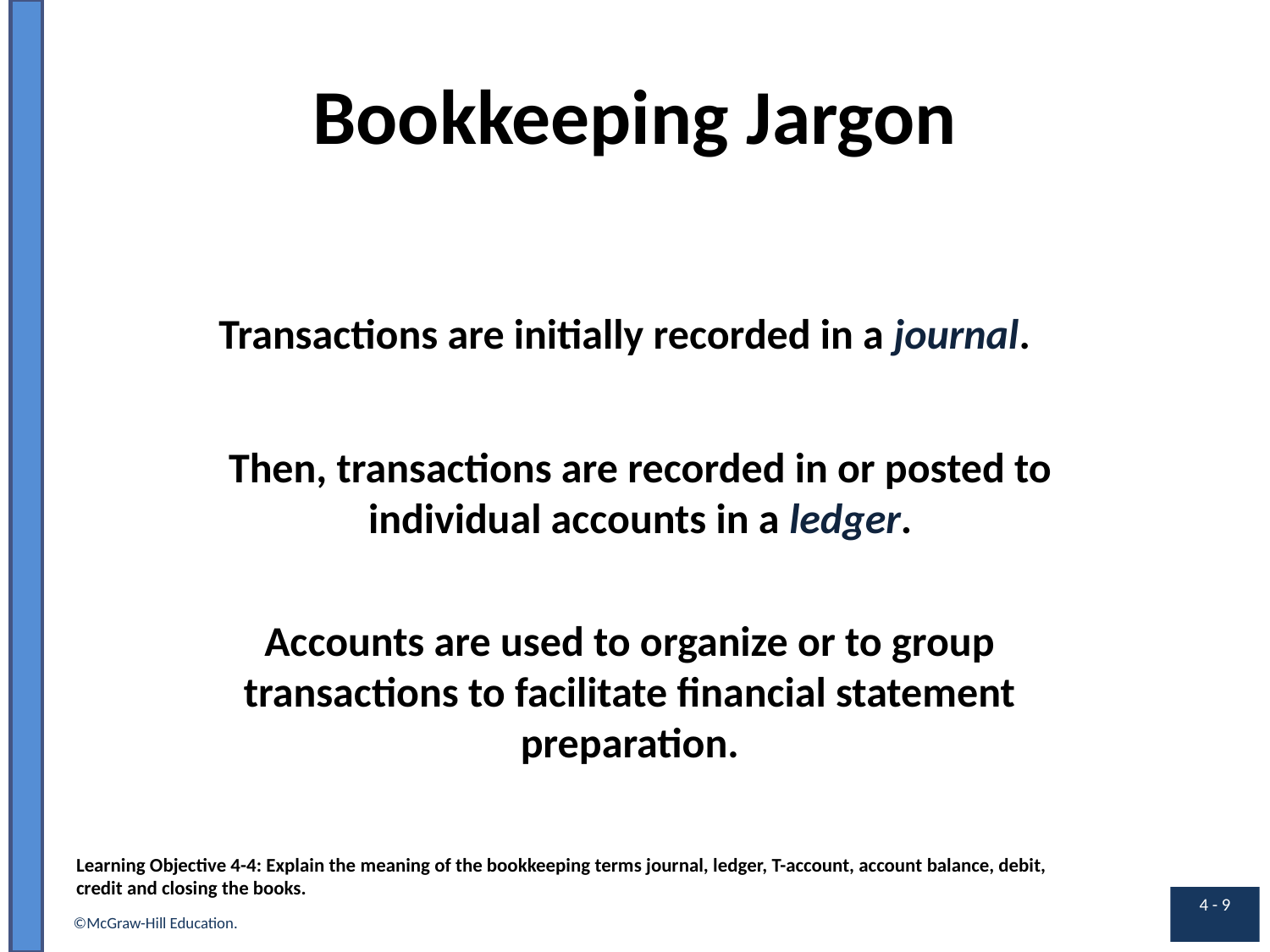

# Bookkeeping Jargon
Transactions are initially recorded in a journal.
Then, transactions are recorded in or posted to individual accounts in a ledger.
Accounts are used to organize or to group transactions to facilitate financial statement preparation.
Learning Objective 4-4: Explain the meaning of the bookkeeping terms journal, ledger, T-account, account balance, debit, credit and closing the books.